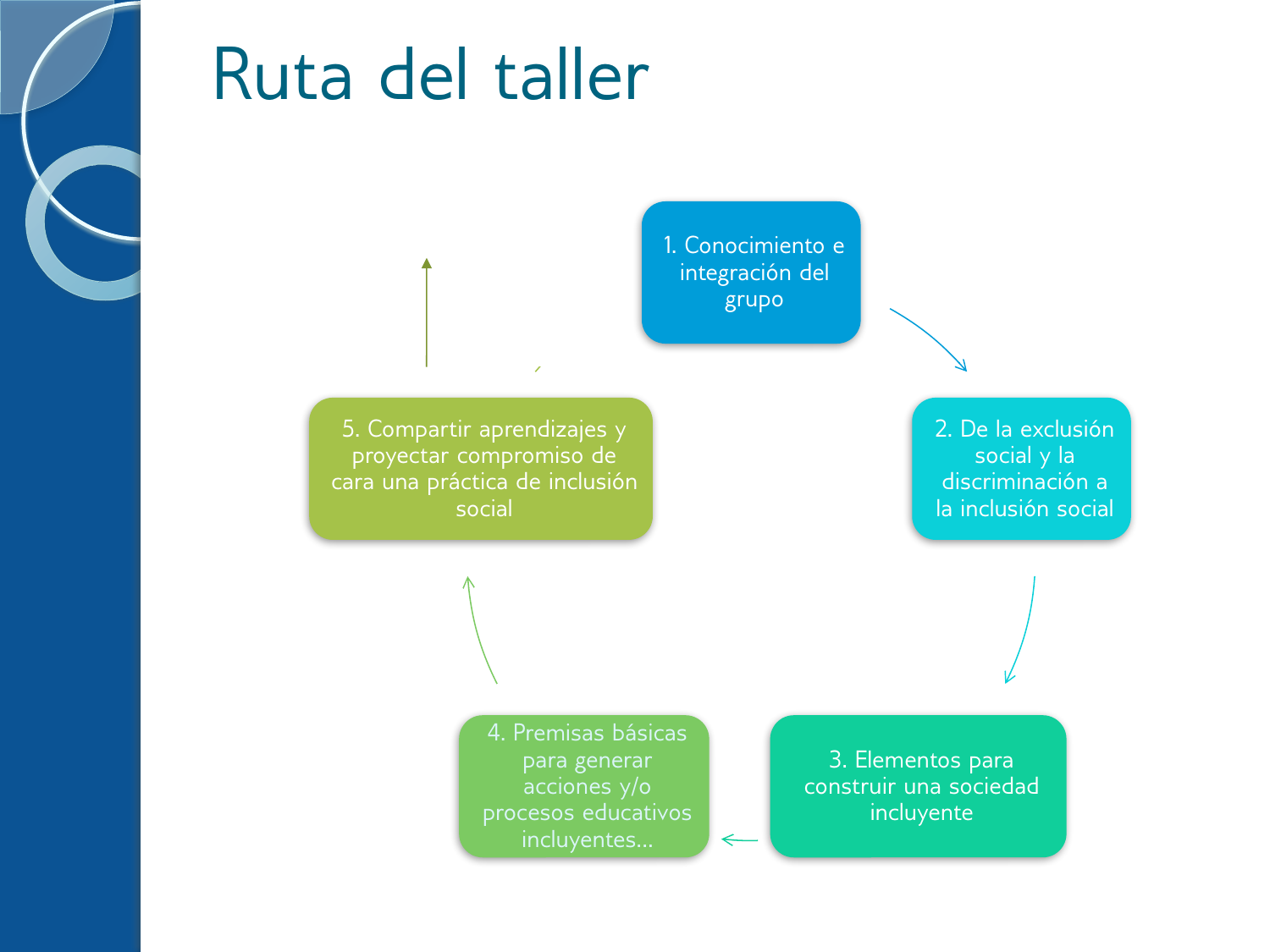

# Ruta del taller
1. Conocimiento e integración del grupo
2. De la exclusión social y la discriminación a la inclusión social
3. Elementos para construir una sociedad incluyente
4. Premisas básicas para generar acciones y/o procesos educativos incluyentes...
5. Compartir aprendizajes y proyectar compromiso de cara una práctica de inclusión social
LUNES 3 A 4:30

MARTES  3 A 5
LUNES  4:45 A 6:15
MARTES  3 A 5
MARTES 12 A 2